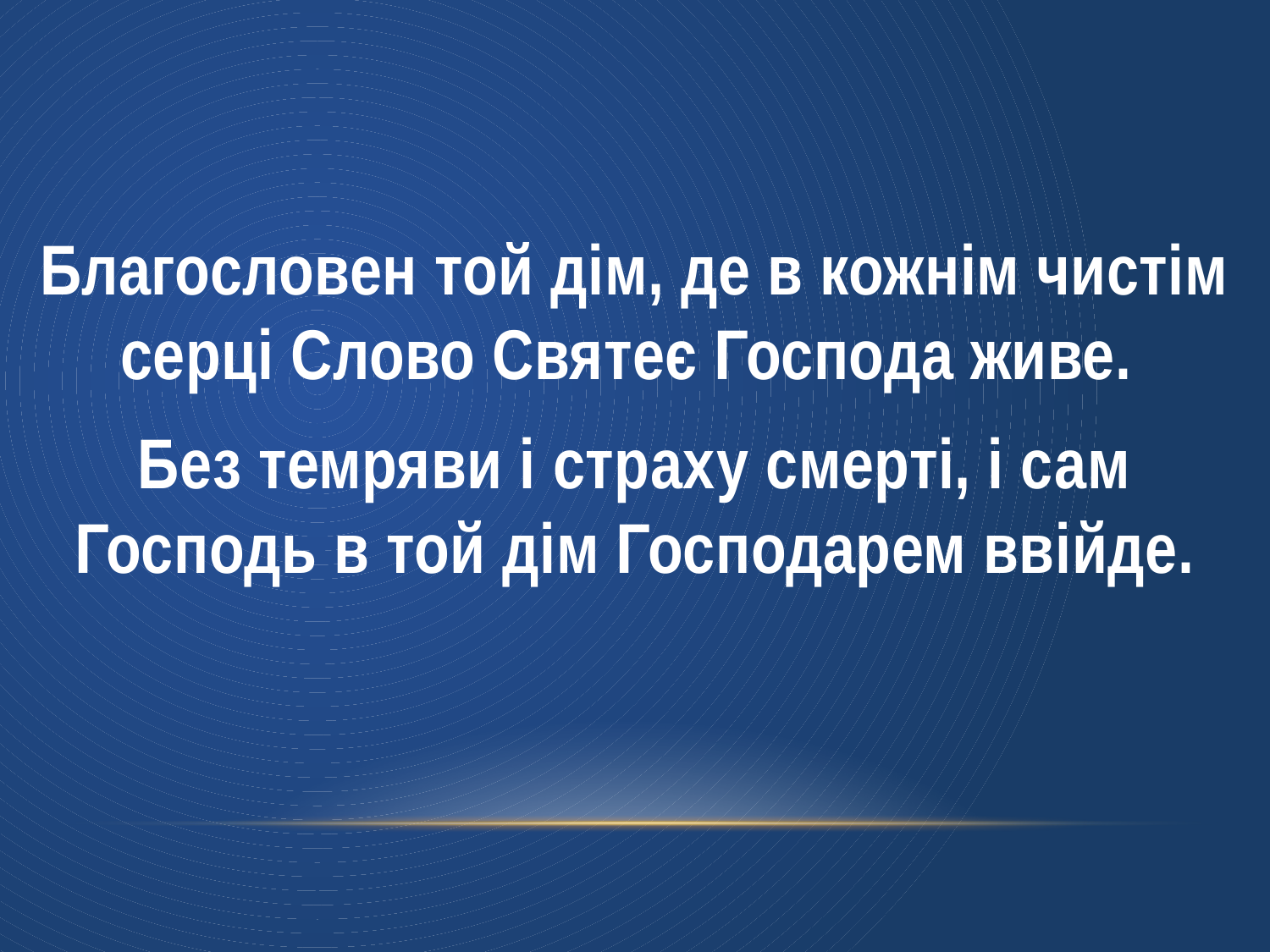

Благословен той дім, де в кожнім чистім серці Слово Святеє Господа живе.
Без темряви і страху смерті, і сам Господь в той дім Господарем ввійде.